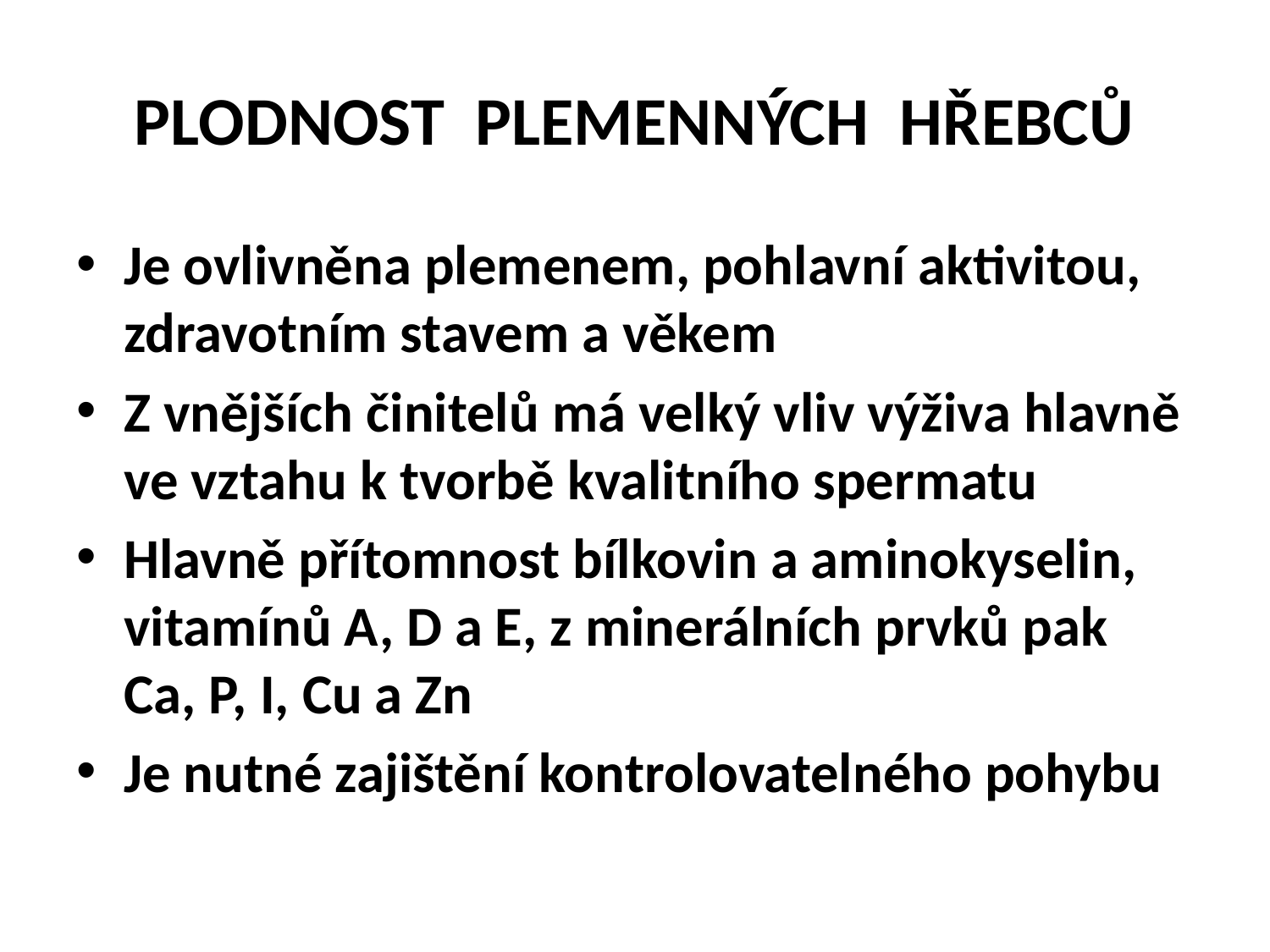

# PLODNOST  PLEMENNÝCH  HŘEBCŮ
Je ovlivněna plemenem, pohlavní aktivitou, zdravotním stavem a věkem
Z vnějších činitelů má velký vliv výživa hlavně ve vztahu k tvorbě kvalitního spermatu
Hlavně přítomnost bílkovin a aminokyselin, vitamínů A, D a E, z minerálních prvků pak Ca, P, I, Cu a Zn
Je nutné zajištění kontrolovatelného pohybu